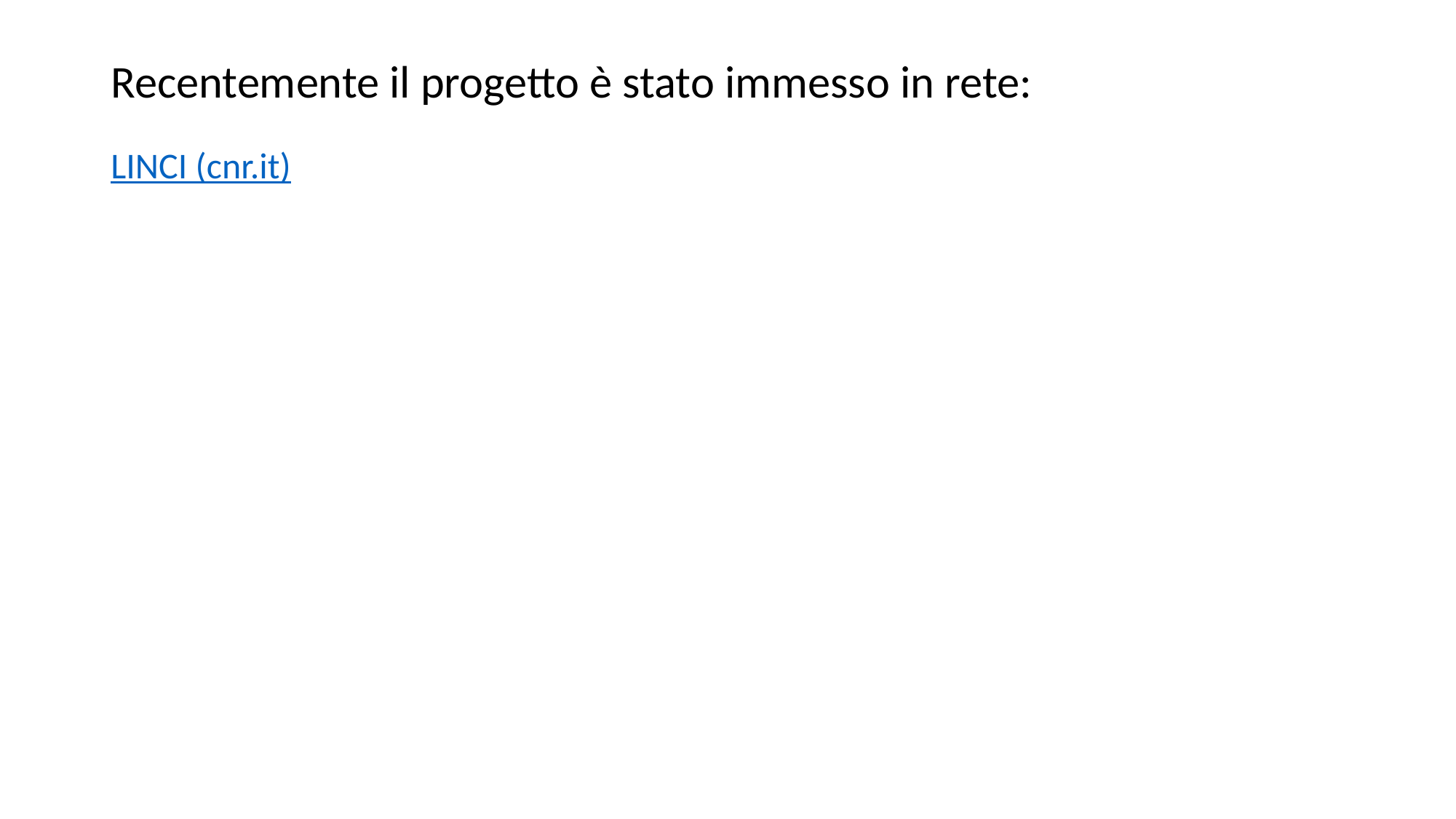

# Recentemente il progetto è stato immesso in rete: LINCI (cnr.it)